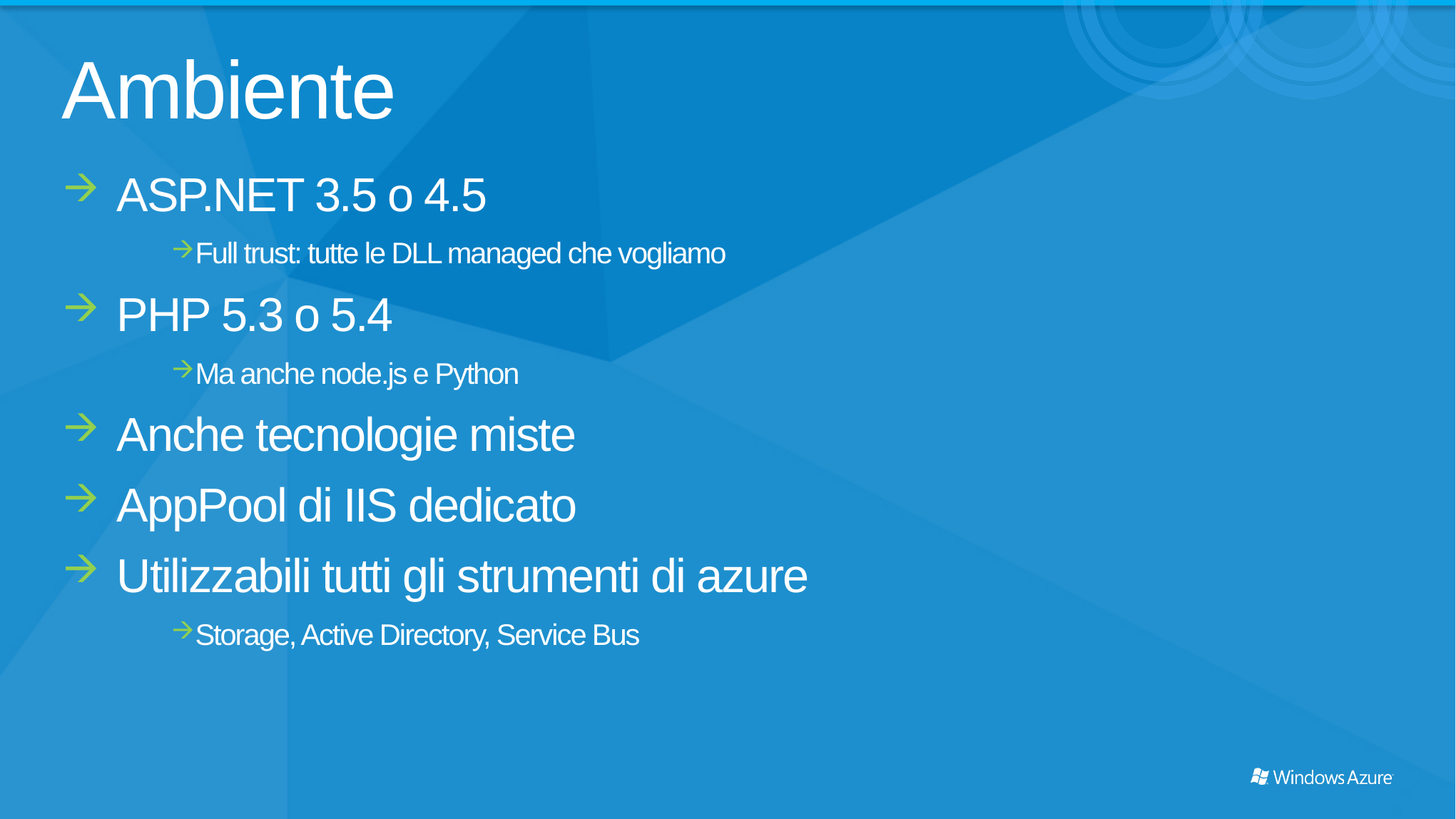

# Ambiente
ASP.NET 3.5 o 4.5
Full trust: tutte le DLL managed che vogliamo
PHP 5.3 o 5.4
Ma anche node.js e Python
Anche tecnologie miste
AppPool di IIS dedicato
Utilizzabili tutti gli strumenti di azure
Storage, Active Directory, Service Bus